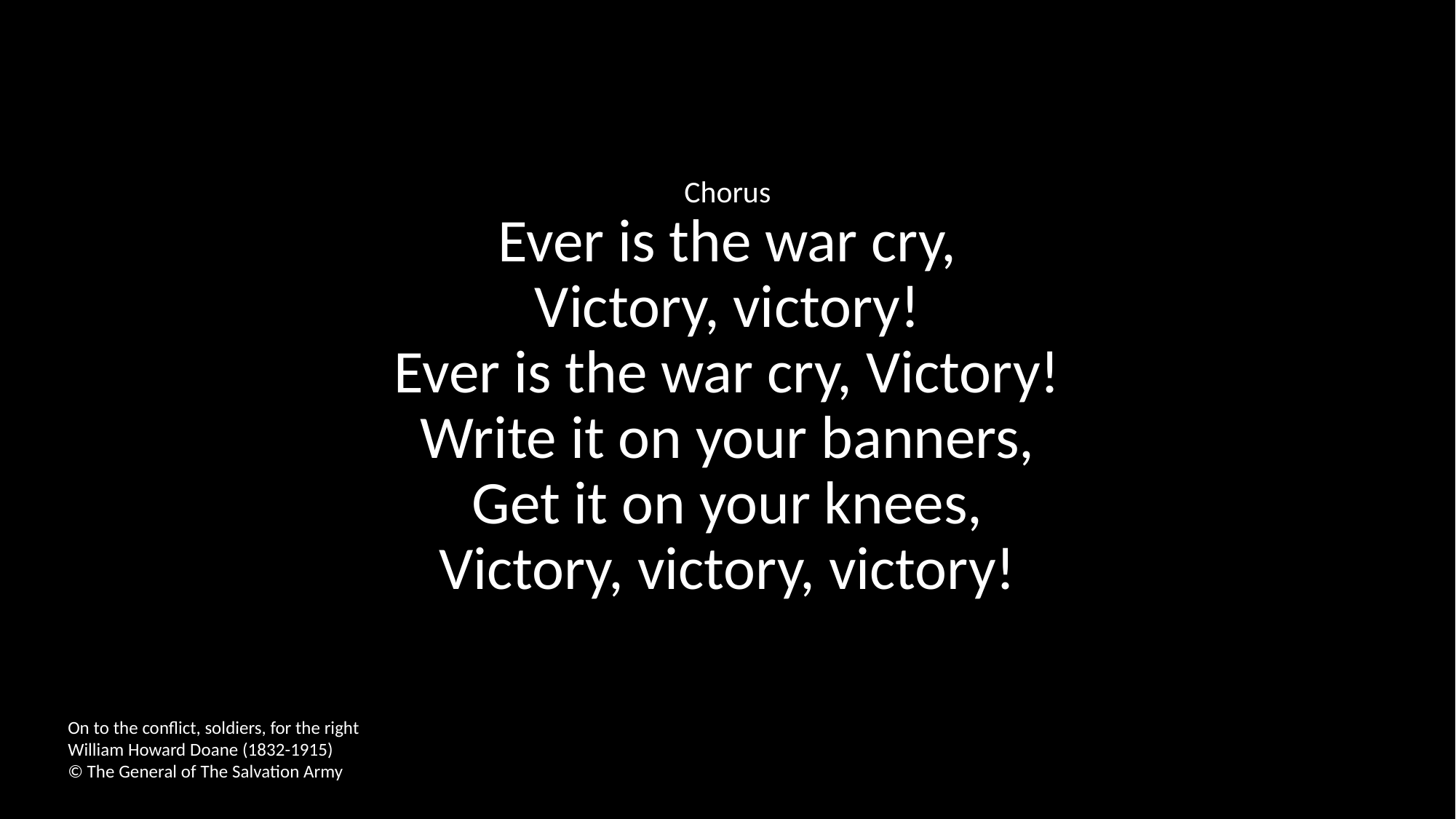

Chorus
Ever is the war cry,
Victory, victory!
Ever is the war cry, Victory!
Write it on your banners,
Get it on your knees,
Victory, victory, victory!
On to the conflict, soldiers, for the right
William Howard Doane (1832-1915)
© The General of The Salvation Army